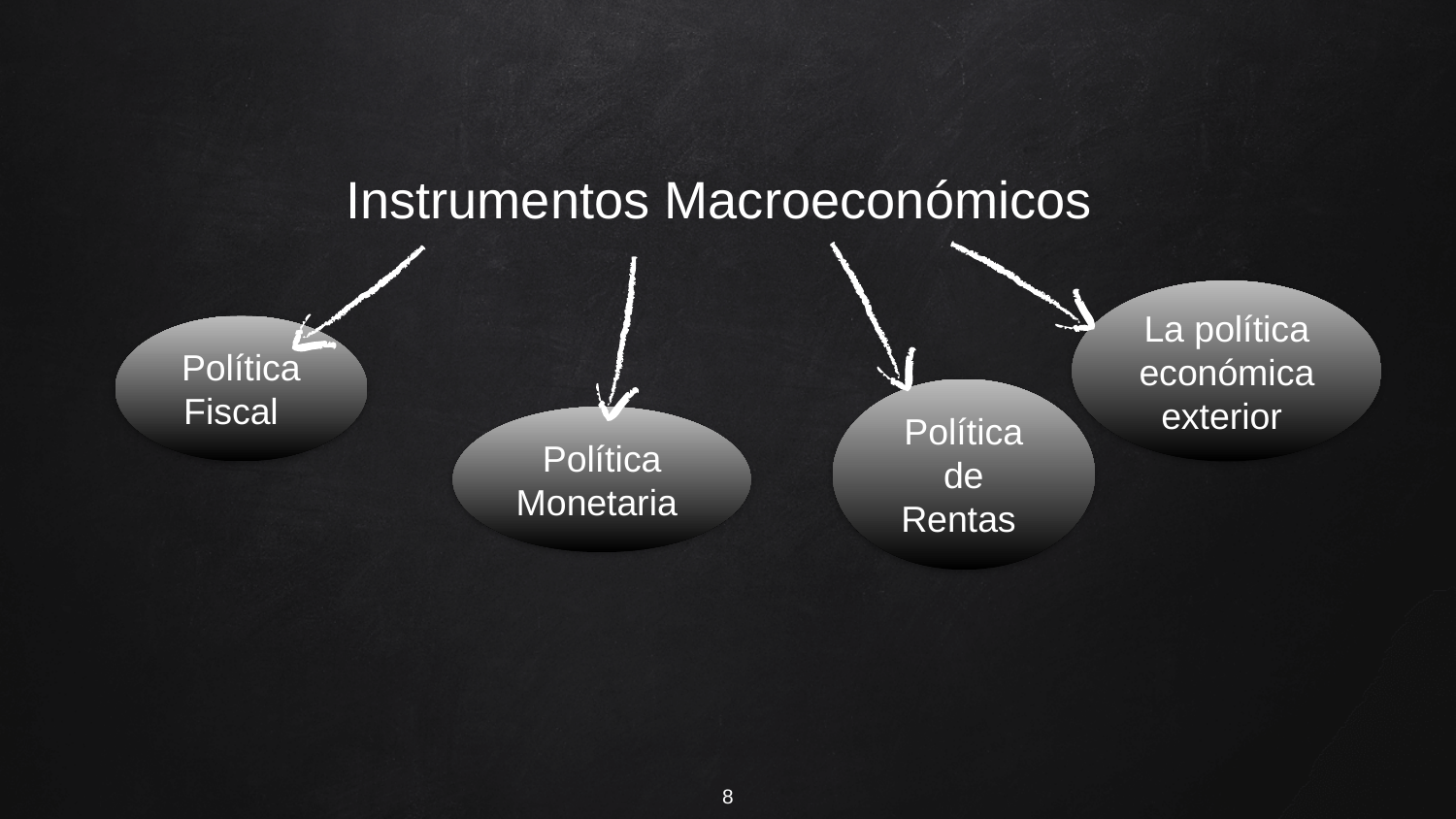

# Instrumentos Macroeconómicos

La política económica exterior

Política Fiscal

Política de Rentas

Política Monetaria
8